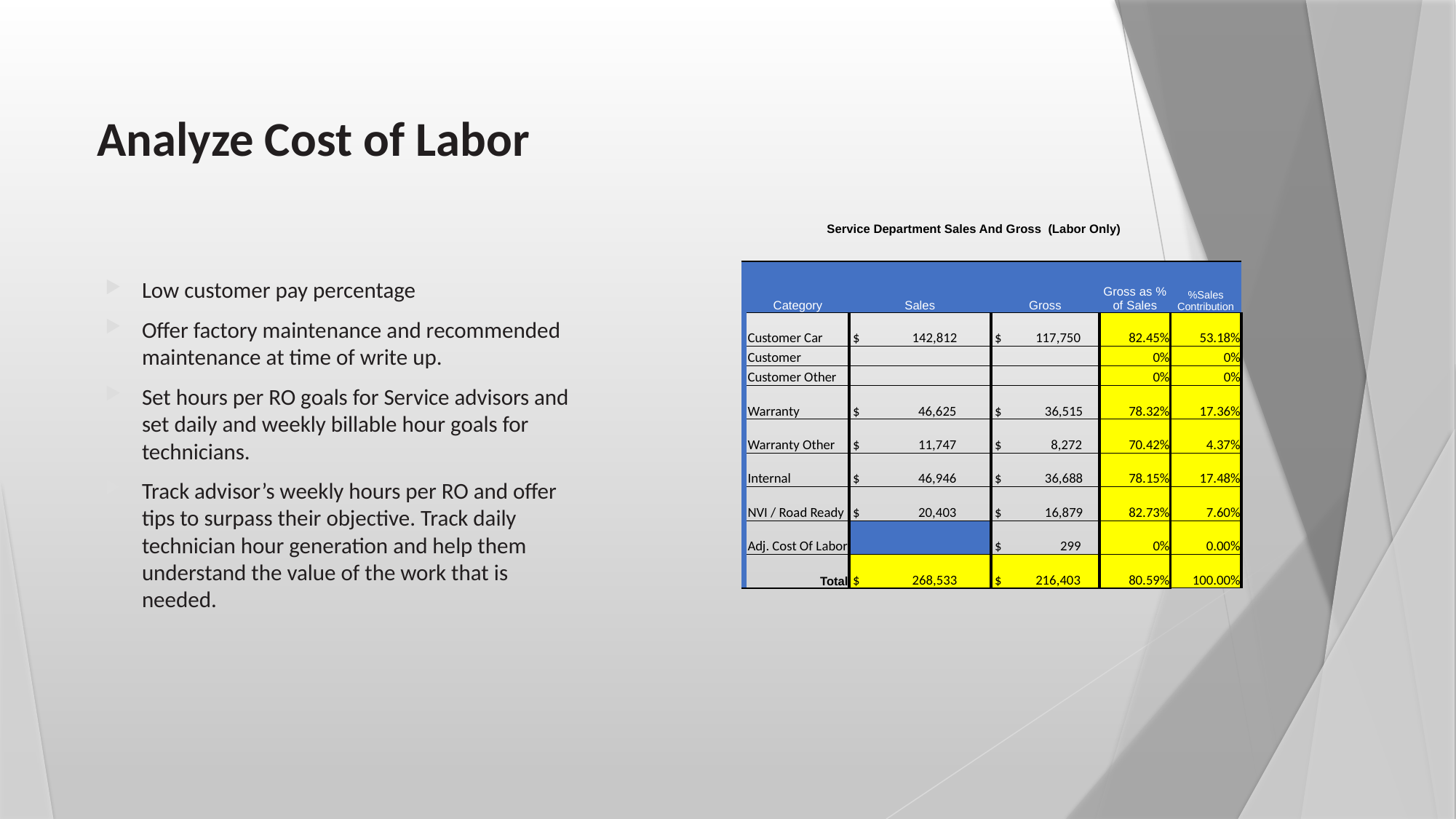

# Analyze Cost of Labor
| Service Department Sales And Gross (Labor Only) |  |  |  |  |  |
| --- | --- | --- | --- | --- | --- |
|  |  |  |  |  |  |
|  | Category | Sales | Gross | Gross as % of Sales | %Sales Contribution |
|  | Customer Car | $ 142,812 | $ 117,750 | 82.45% | 53.18% |
|  | Customer |  |  | 0% | 0% |
|  | Customer Other |  |  | 0% | 0% |
|  | Warranty | $ 46,625 | $ 36,515 | 78.32% | 17.36% |
|  | Warranty Other | $ 11,747 | $ 8,272 | 70.42% | 4.37% |
|  | Internal | $ 46,946 | $ 36,688 | 78.15% | 17.48% |
|  | NVI / Road Ready | $ 20,403 | $ 16,879 | 82.73% | 7.60% |
|  | Adj. Cost Of Labor |  | $ 299 | 0% | 0.00% |
|  | Total | $ 268,533 | $ 216,403 | 80.59% | 100.00% |

Low customer pay percentage
Offer factory maintenance and recommended maintenance at time of write up.
Set hours per RO goals for Service advisors and set daily and weekly billable hour goals for technicians.
Track advisor’s weekly hours per RO and offer tips to surpass their objective. Track daily technician hour generation and help them understand the value of the work that is needed.